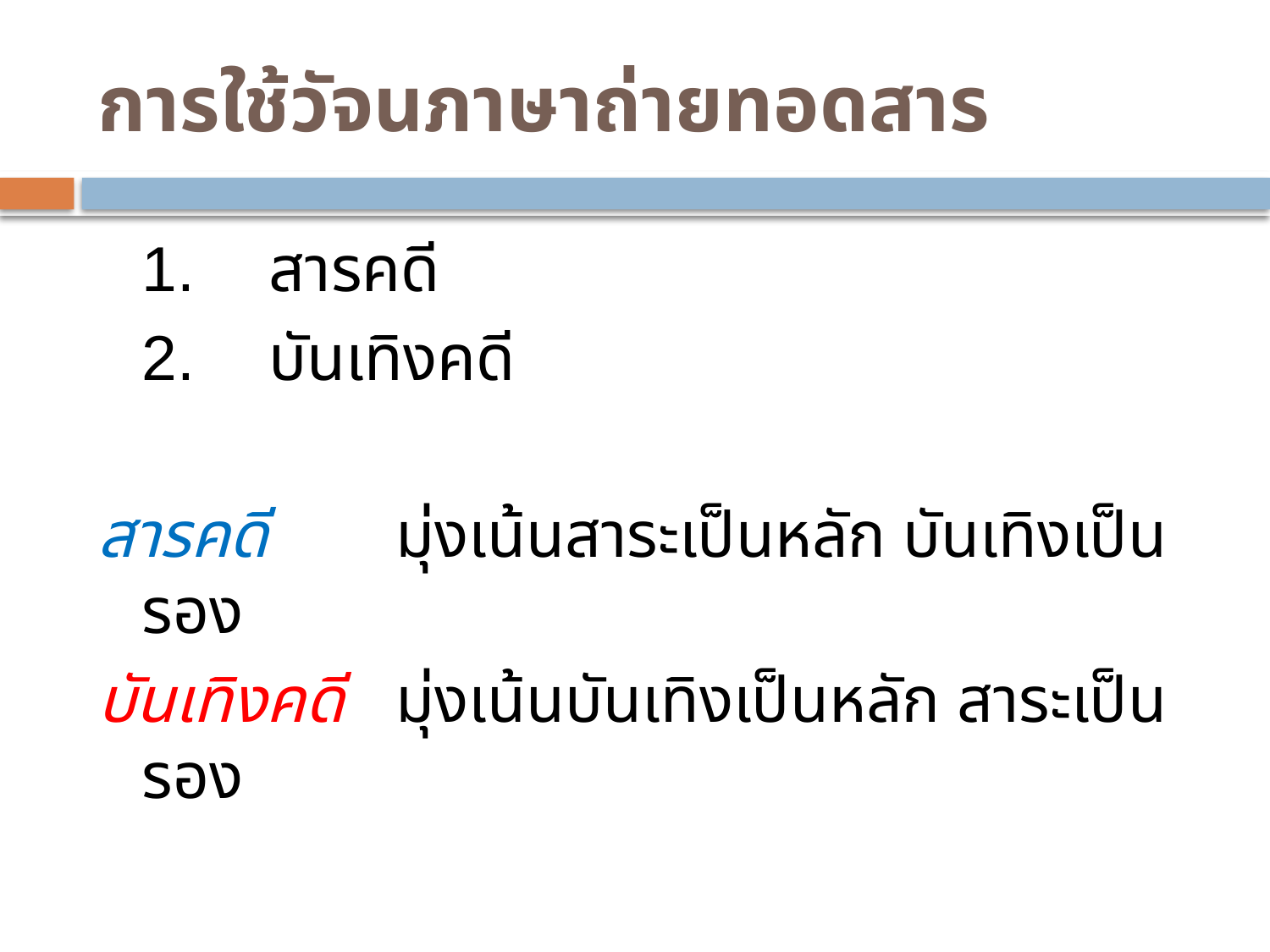

# การใช้วัจนภาษาถ่ายทอดสาร
	1.	สารคดี
	2.	บันเทิงคดี

สารคดี 	มุ่งเน้นสาระเป็นหลัก บันเทิงเป็นรอง
บันเทิงคดี 	มุ่งเน้นบันเทิงเป็นหลัก สาระเป็นรอง